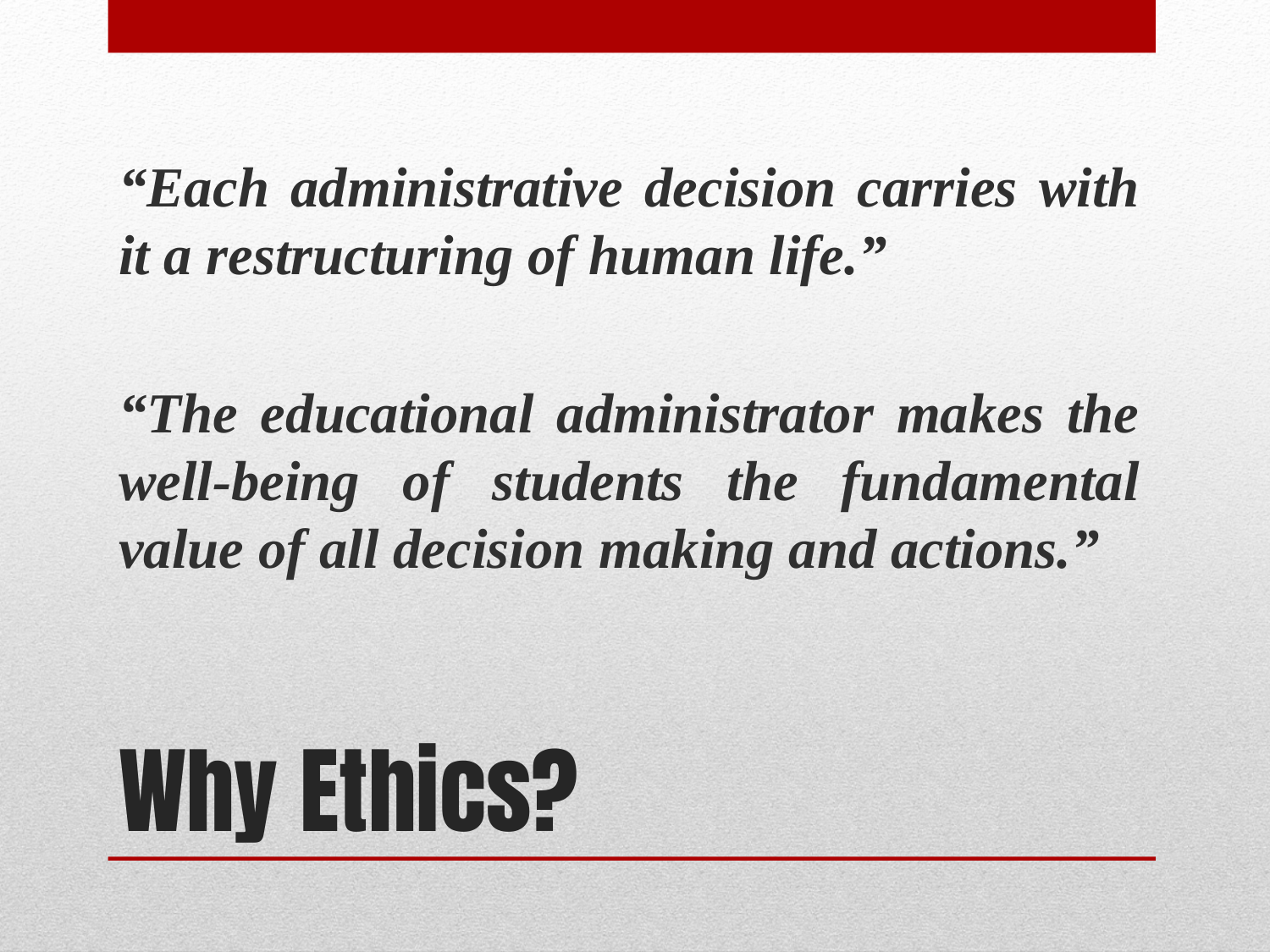

“Each administrative decision carries with it a restructuring of human life.”

“The educational administrator makes the well-being of students the fundamental value of all decision making and actions.”
# Why Ethics?